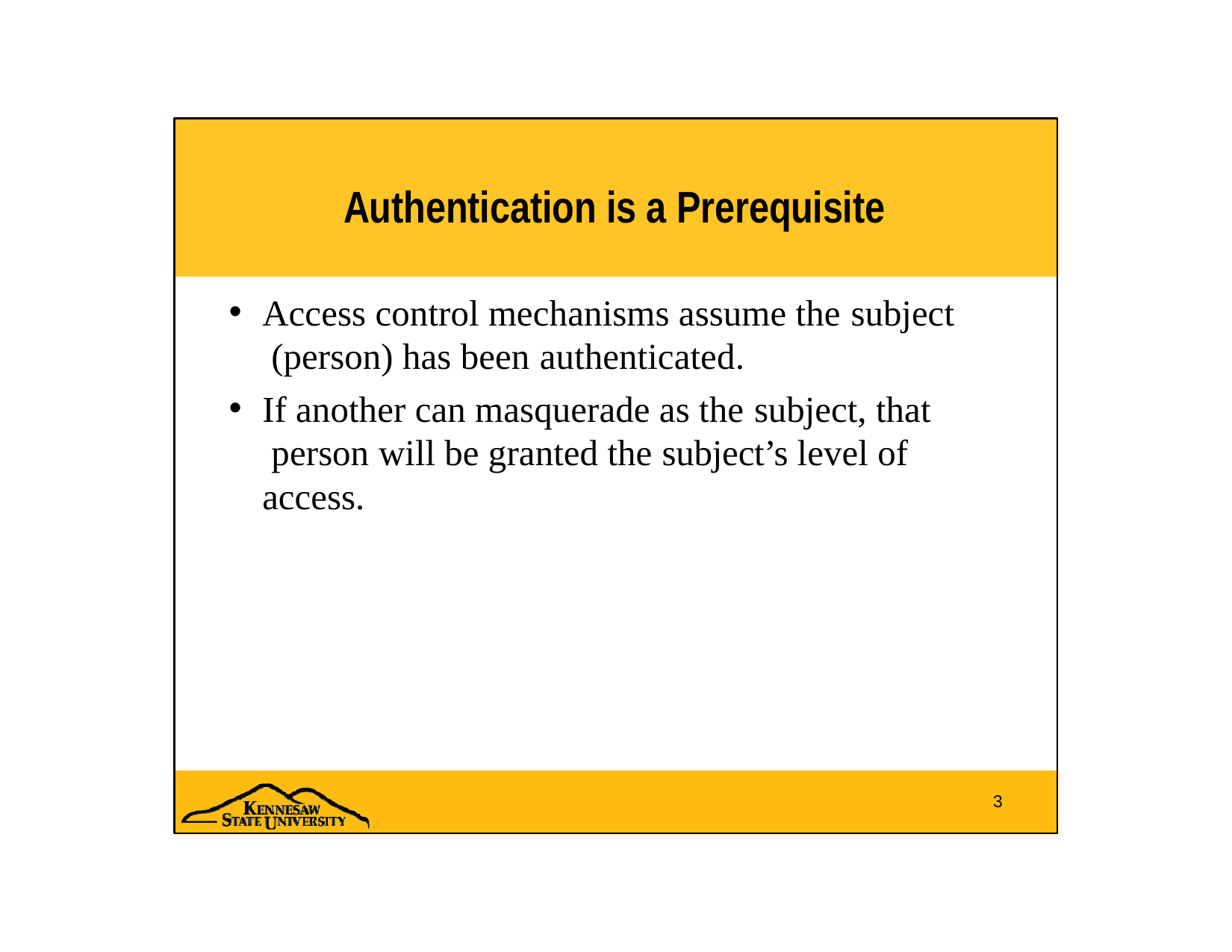

# Authentication is a Prerequisite
Access control mechanisms assume the subject  (person) has been authenticated.
If another can masquerade as the subject, that  person will be granted the subject’s level of  access.

3